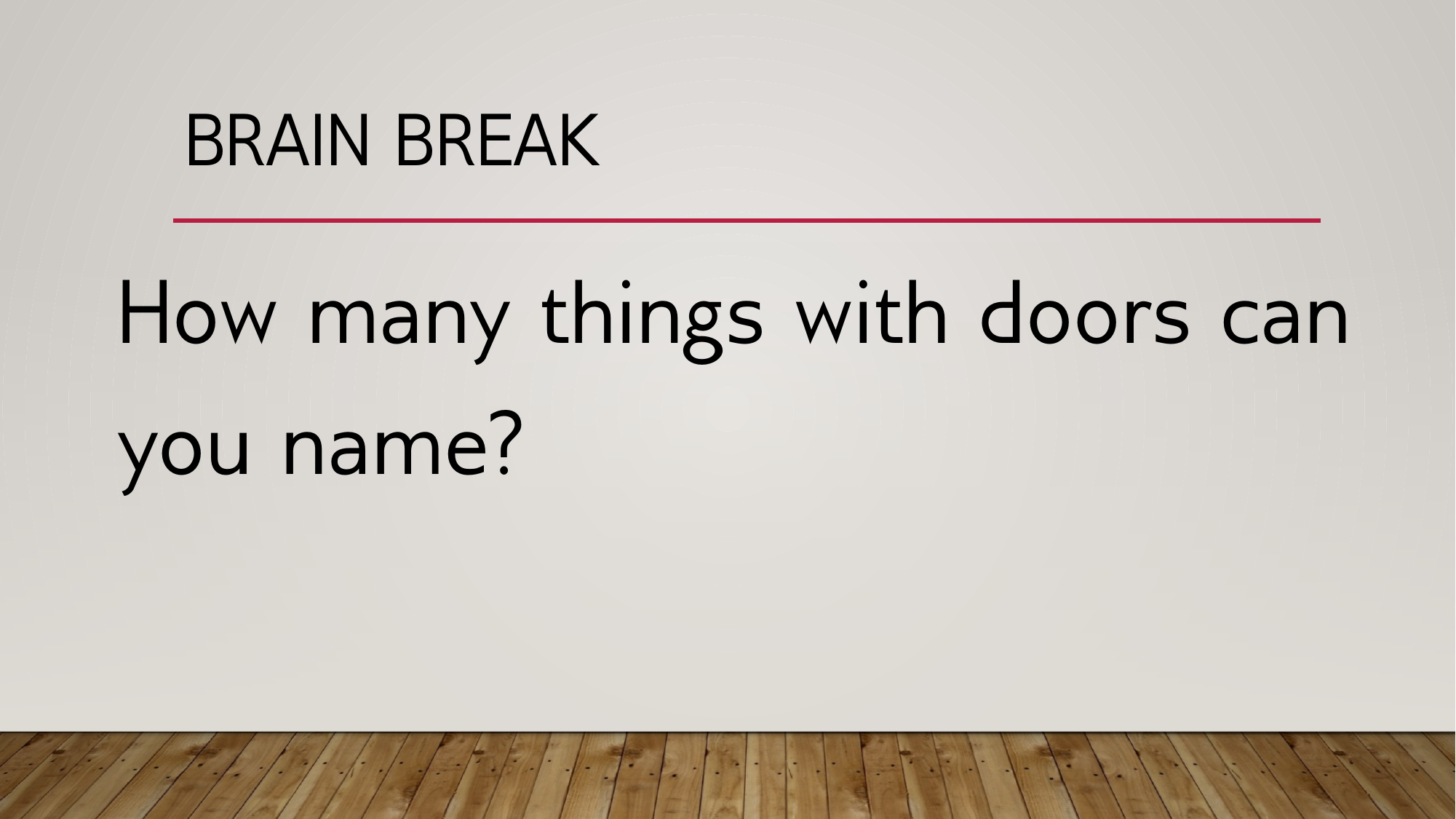

# Brain break
How many things with doors can you name?